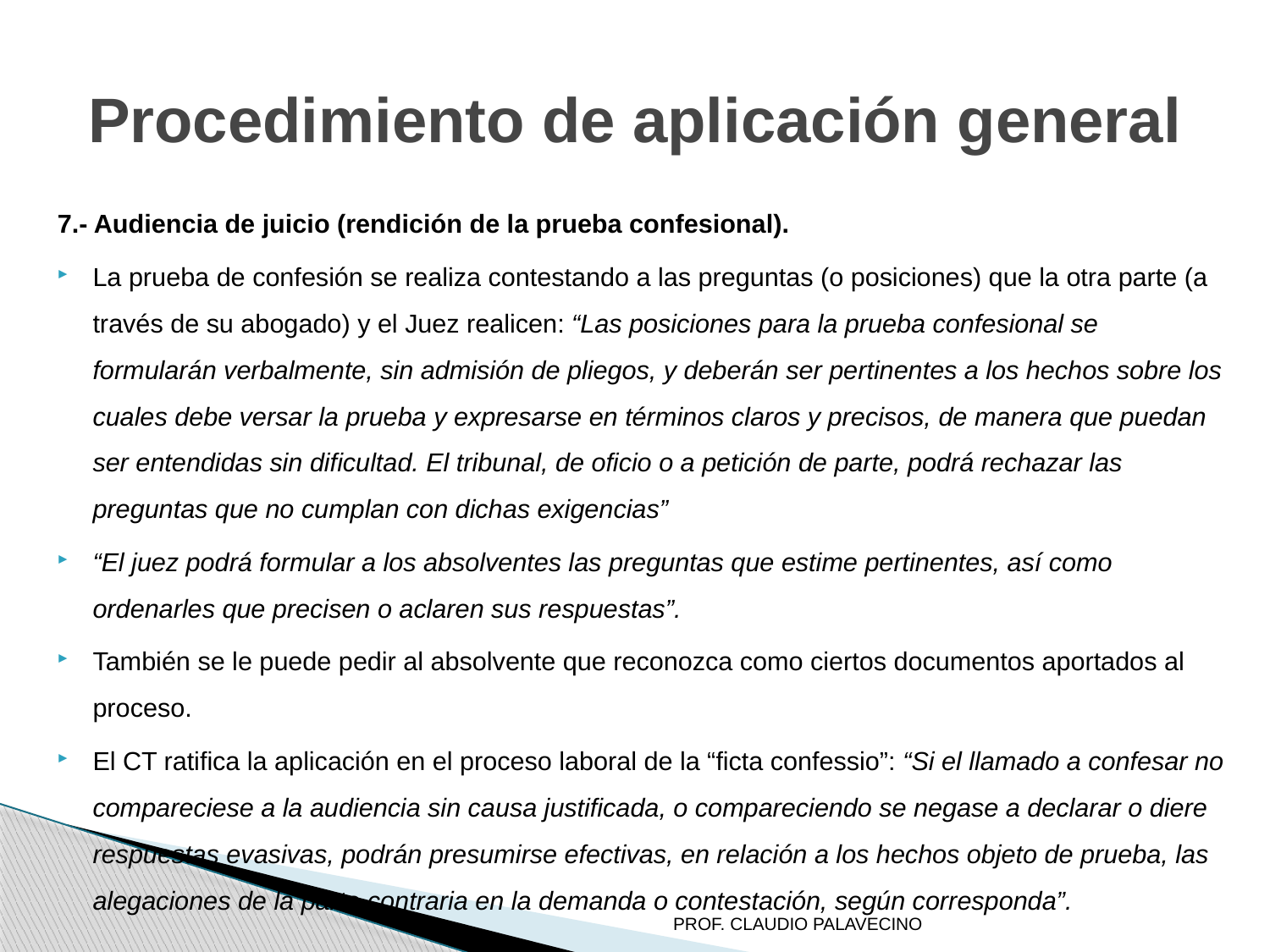

# Procedimiento de aplicación general
7.- Audiencia de juicio (rendición de la prueba confesional).
La prueba de confesión se realiza contestando a las preguntas (o posiciones) que la otra parte (a través de su abogado) y el Juez realicen: “Las posiciones para la prueba confesional se formularán verbalmente, sin admisión de pliegos, y deberán ser pertinentes a los hechos sobre los cuales debe versar la prueba y expresarse en términos claros y precisos, de manera que puedan ser entendidas sin dificultad. El tribunal, de oficio o a petición de parte, podrá rechazar las preguntas que no cumplan con dichas exigencias”
“El juez podrá formular a los absolventes las preguntas que estime pertinentes, así como ordenarles que precisen o aclaren sus respuestas”.
También se le puede pedir al absolvente que reconozca como ciertos documentos aportados al proceso.
El CT ratifica la aplicación en el proceso laboral de la “ficta confessio”: “Si el llamado a confesar no compareciese a la audiencia sin causa justificada, o compareciendo se negase a declarar o diere respuestas evasivas, podrán presumirse efectivas, en relación a los hechos objeto de prueba, las alegaciones de la parte contraria en la demanda o contestación, según corresponda”.

PROF. CLAUDIO PALAVECINO